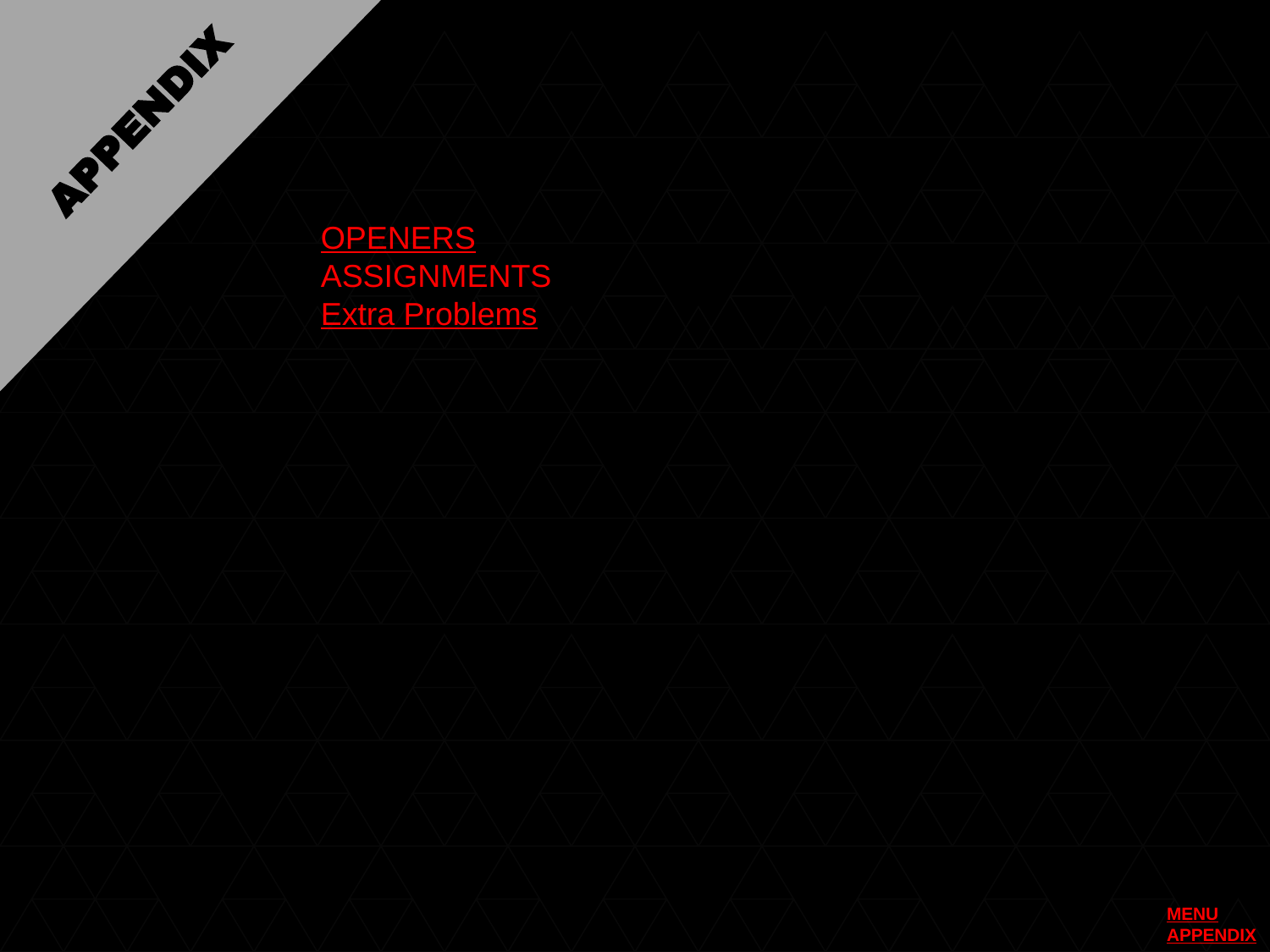

APPENDIX
OPENERS
ASSIGNMENTS
Extra Problems
MENU
APPENDIX